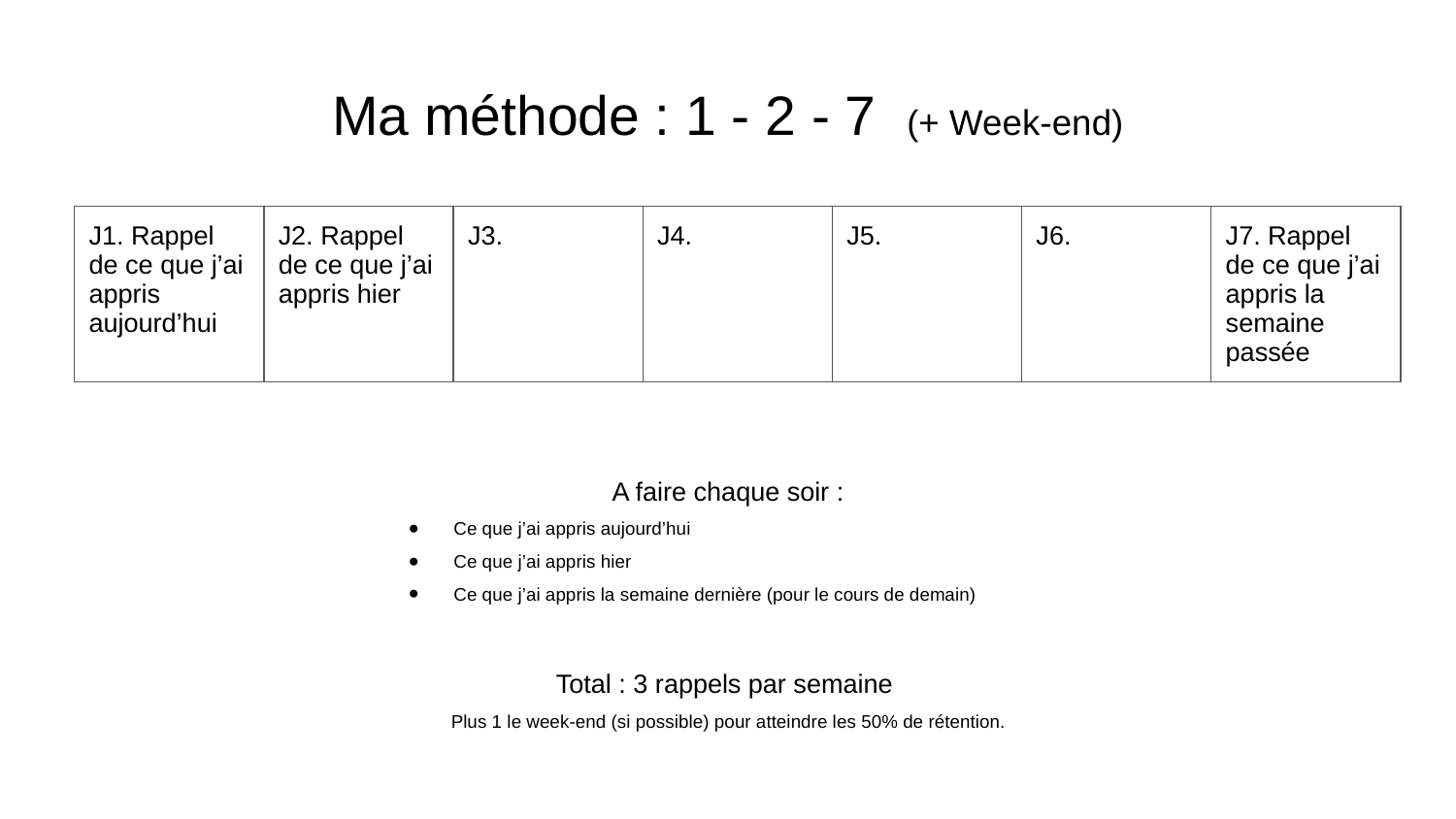

# Ma méthode : 1 - 2 - 7  (+ Week-end)
| J1. Rappel de ce que j’ai appris aujourd’hui | J2. Rappel de ce que j’ai appris hier | J3. | J4. | J5. | J6. | J7. Rappel de ce que j’ai appris la semaine passée |
| --- | --- | --- | --- | --- | --- | --- |
A faire chaque soir :
Ce que j’ai appris aujourd’hui
Ce que j’ai appris hier
Ce que j’ai appris la semaine dernière (pour le cours de demain)

Total : 3 rappels par semaine
Plus 1 le week-end (si possible) pour atteindre les 50% de rétention.